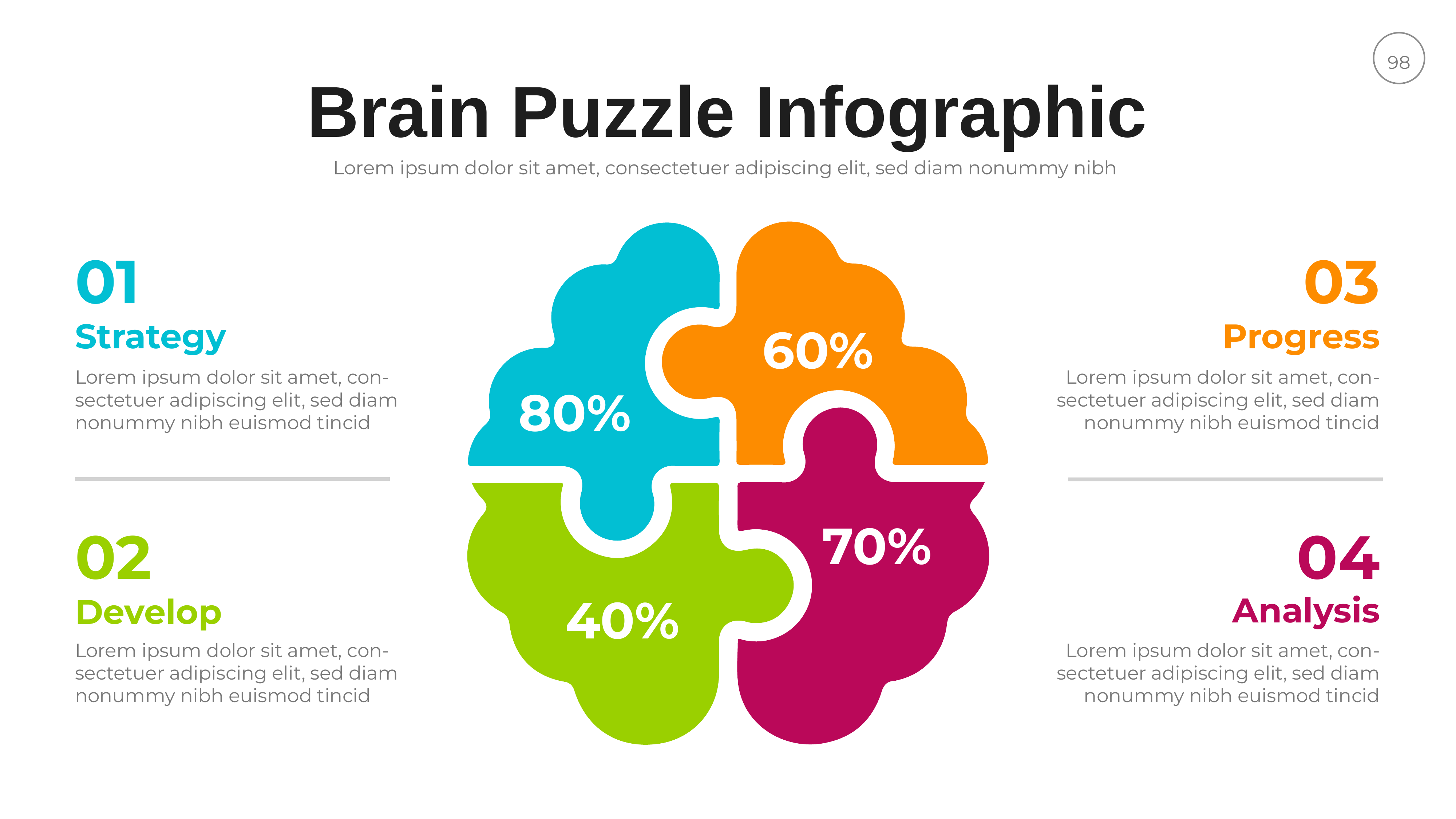

Brain Puzzle Infographic
Lorem ipsum dolor sit amet, consectetuer adipiscing elit, sed diam nonummy nibh

01
03
Strategy
Progress
60%
Lorem ipsum dolor sit amet, con-sectetuer adipiscing elit, sed diam nonummy nibh euismod tincid
Lorem ipsum dolor sit amet, con-sectetuer adipiscing elit, sed diam nonummy nibh euismod tincid
80%

70%
02
04
40%
Analysis
Develop
Lorem ipsum dolor sit amet, con-sectetuer adipiscing elit, sed diam nonummy nibh euismod tincid
Lorem ipsum dolor sit amet, con-sectetuer adipiscing elit, sed diam nonummy nibh euismod tincid